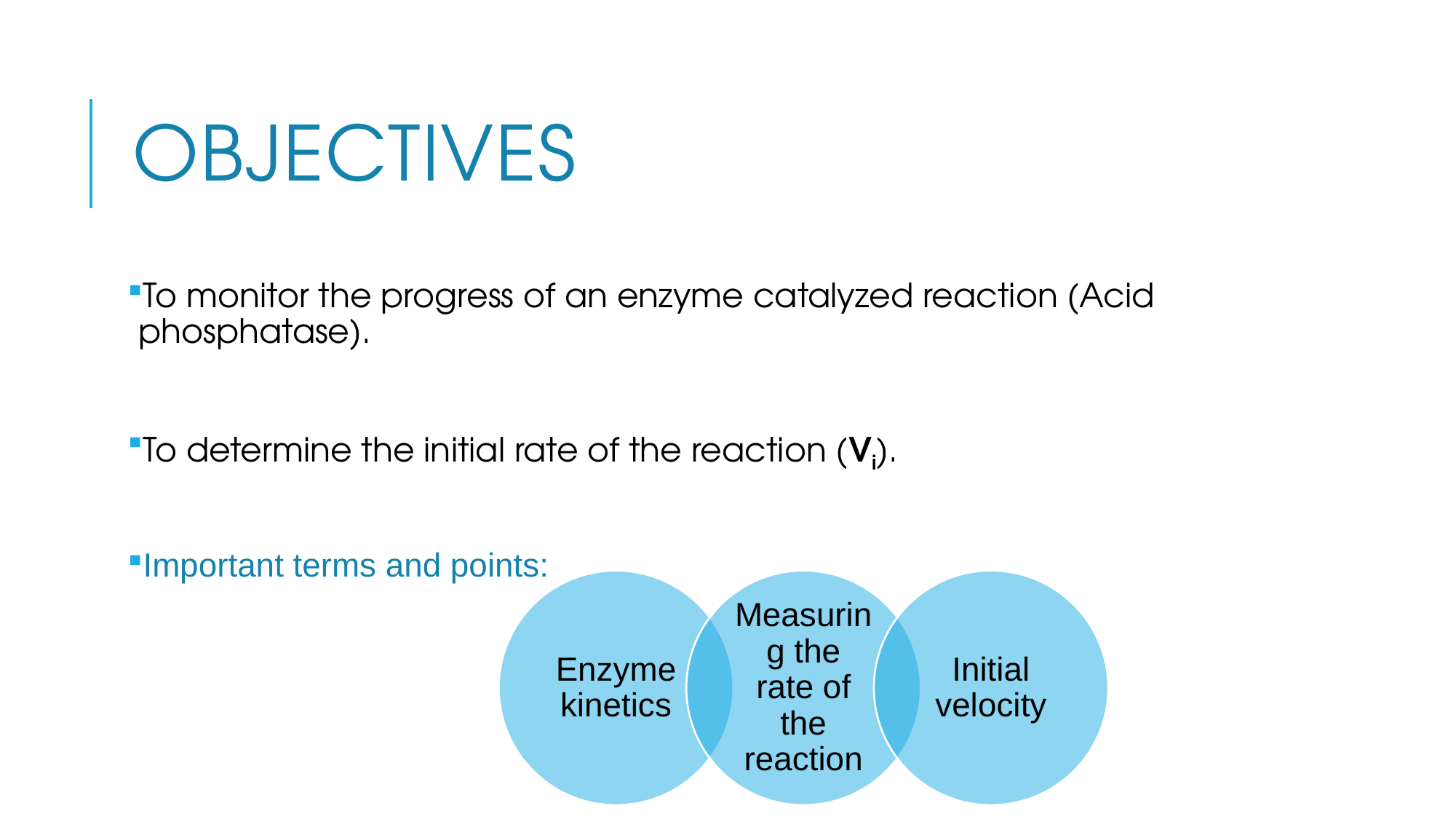

# Objectives
To monitor the progress of an enzyme catalyzed reaction (Acid phosphatase).

To determine the initial rate of the reaction (Vi).

Important terms and points:

Enzyme kinetics
Measuring the rate of the reaction
Initial velocity